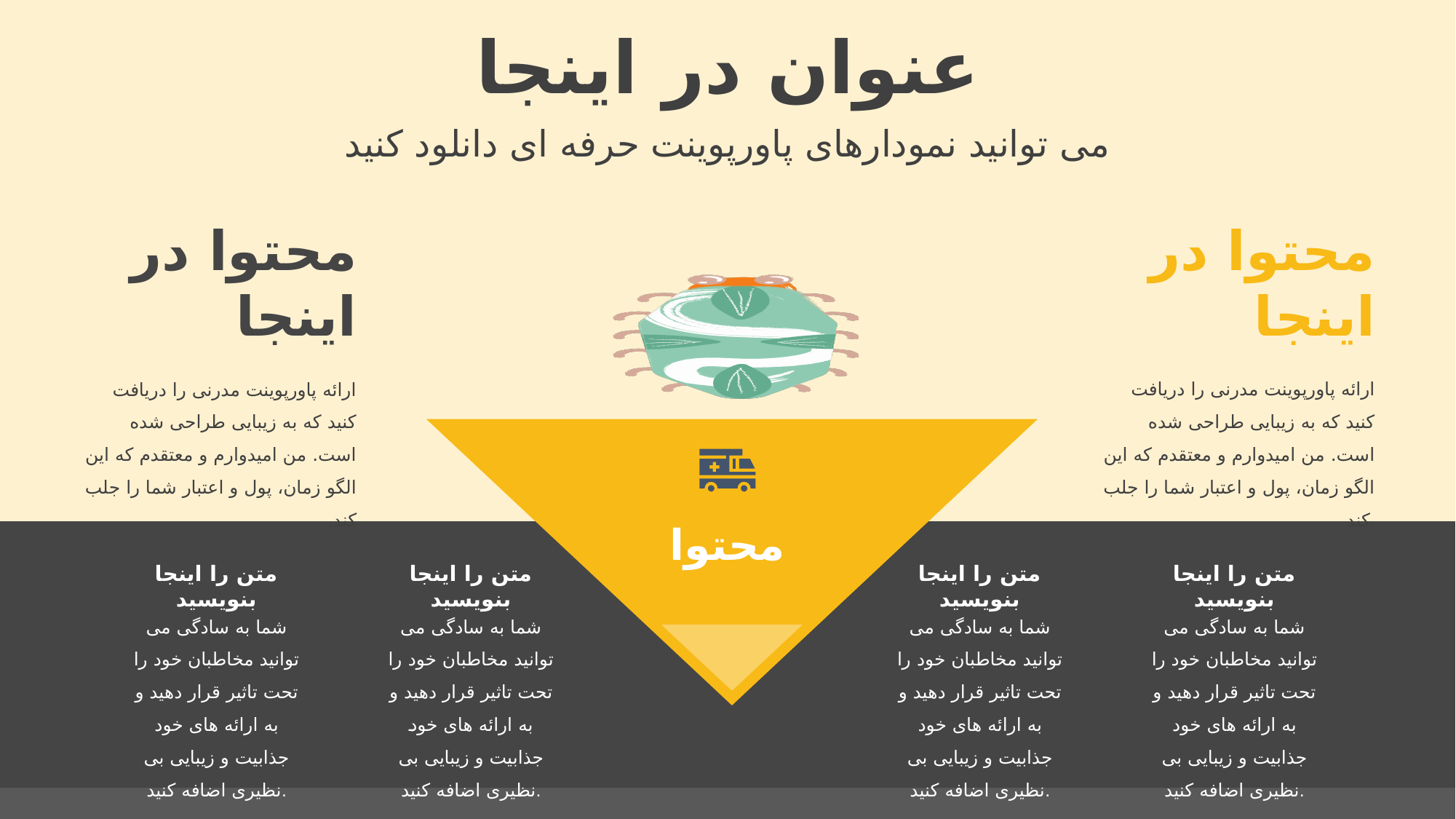

# عنوان در اینجا
می توانید نمودارهای پاورپوینت حرفه ای دانلود کنید

محتوا در اینجا
محتوا در اینجا
ارائه پاورپوینت مدرنی را دریافت کنید که به زیبایی طراحی شده است. من امیدوارم و معتقدم که این الگو زمان، پول و اعتبار شما را جلب کند.
ارائه پاورپوینت مدرنی را دریافت کنید که به زیبایی طراحی شده است. من امیدوارم و معتقدم که این الگو زمان، پول و اعتبار شما را جلب کند.

محتوا

متن را اینجا بنویسید
شما به سادگی می توانید مخاطبان خود را تحت تاثیر قرار دهید و به ارائه های خود جذابیت و زیبایی بی نظیری اضافه کنید.
متن را اینجا بنویسید
شما به سادگی می توانید مخاطبان خود را تحت تاثیر قرار دهید و به ارائه های خود جذابیت و زیبایی بی نظیری اضافه کنید.
متن را اینجا بنویسید
شما به سادگی می توانید مخاطبان خود را تحت تاثیر قرار دهید و به ارائه های خود جذابیت و زیبایی بی نظیری اضافه کنید.
متن را اینجا بنویسید
شما به سادگی می توانید مخاطبان خود را تحت تاثیر قرار دهید و به ارائه های خود جذابیت و زیبایی بی نظیری اضافه کنید.